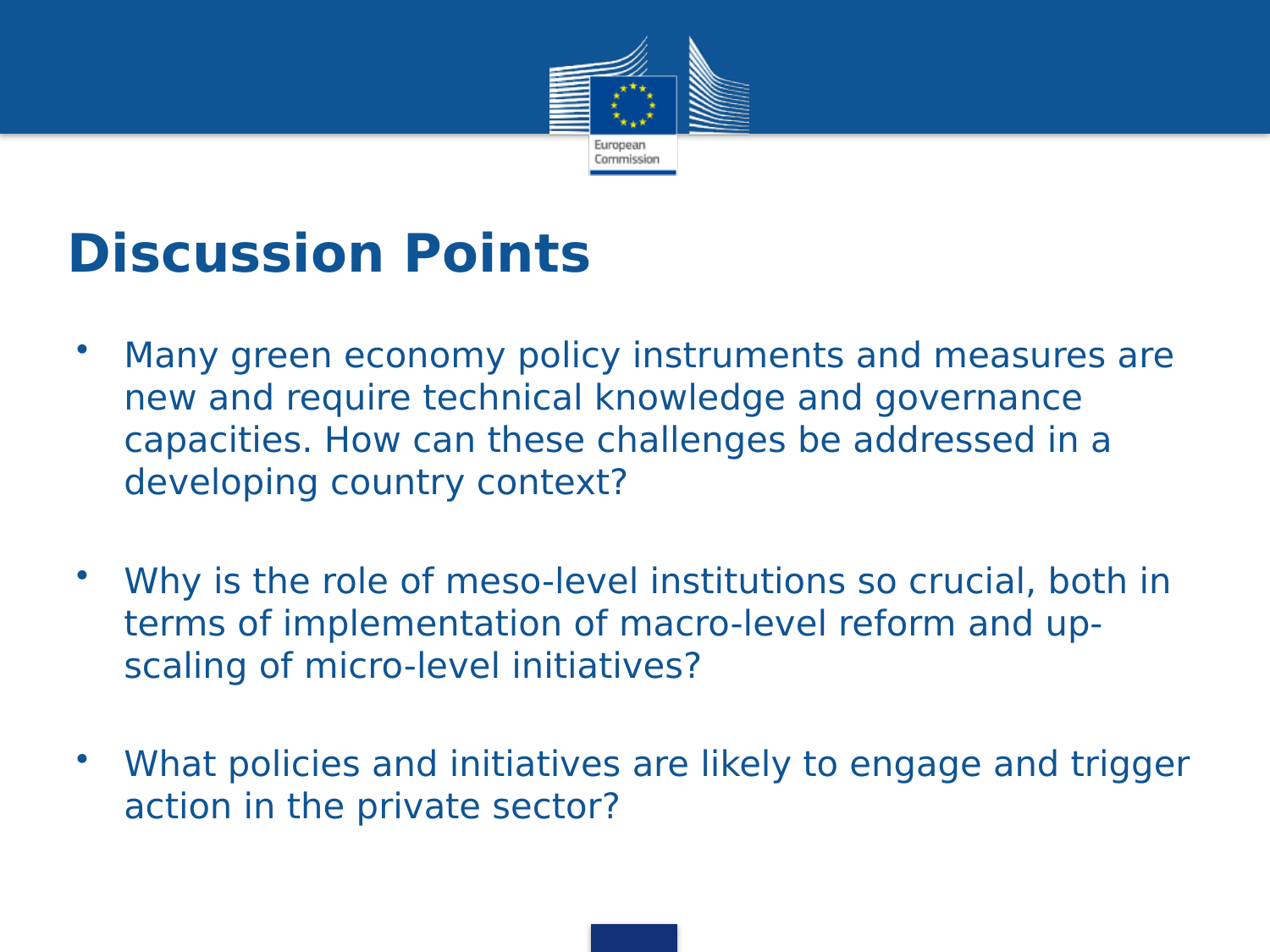

# Discussion Points
Many green economy policy instruments and measures are new and require technical knowledge and governance capacities. How can these challenges be addressed in a developing country context?

Why is the role of meso-level institutions so crucial, both in terms of implementation of macro-level reform and up-scaling of micro-level initiatives?

What policies and initiatives are likely to engage and trigger action in the private sector?